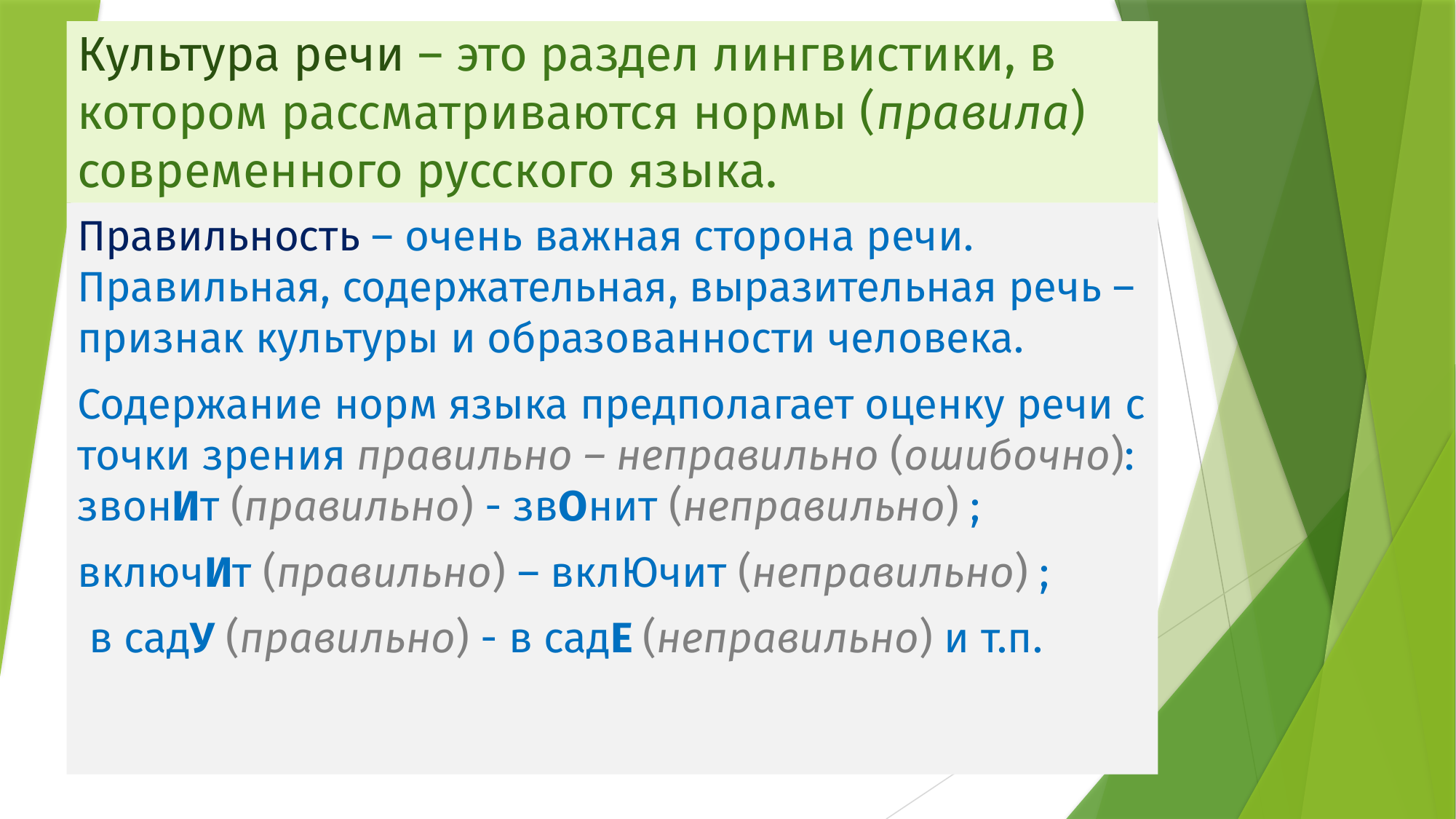

# Культура речи – это раздел лингвистики, в котором рассматриваются нормы (правила) современного русского языка.
Правильность – очень важная сторона речи. Правильная, содержательная, выразительная речь – признак культуры и образованности человека.
Содержание норм языка предполагает оценку речи с точки зрения правильно – неправильно (ошибочно): звонИт (правильно) - звОнит (неправильно) ;
включИт (правильно) – вклЮчит (неправильно) ;
 в садУ (правильно) - в садЕ (неправильно) и т.п.